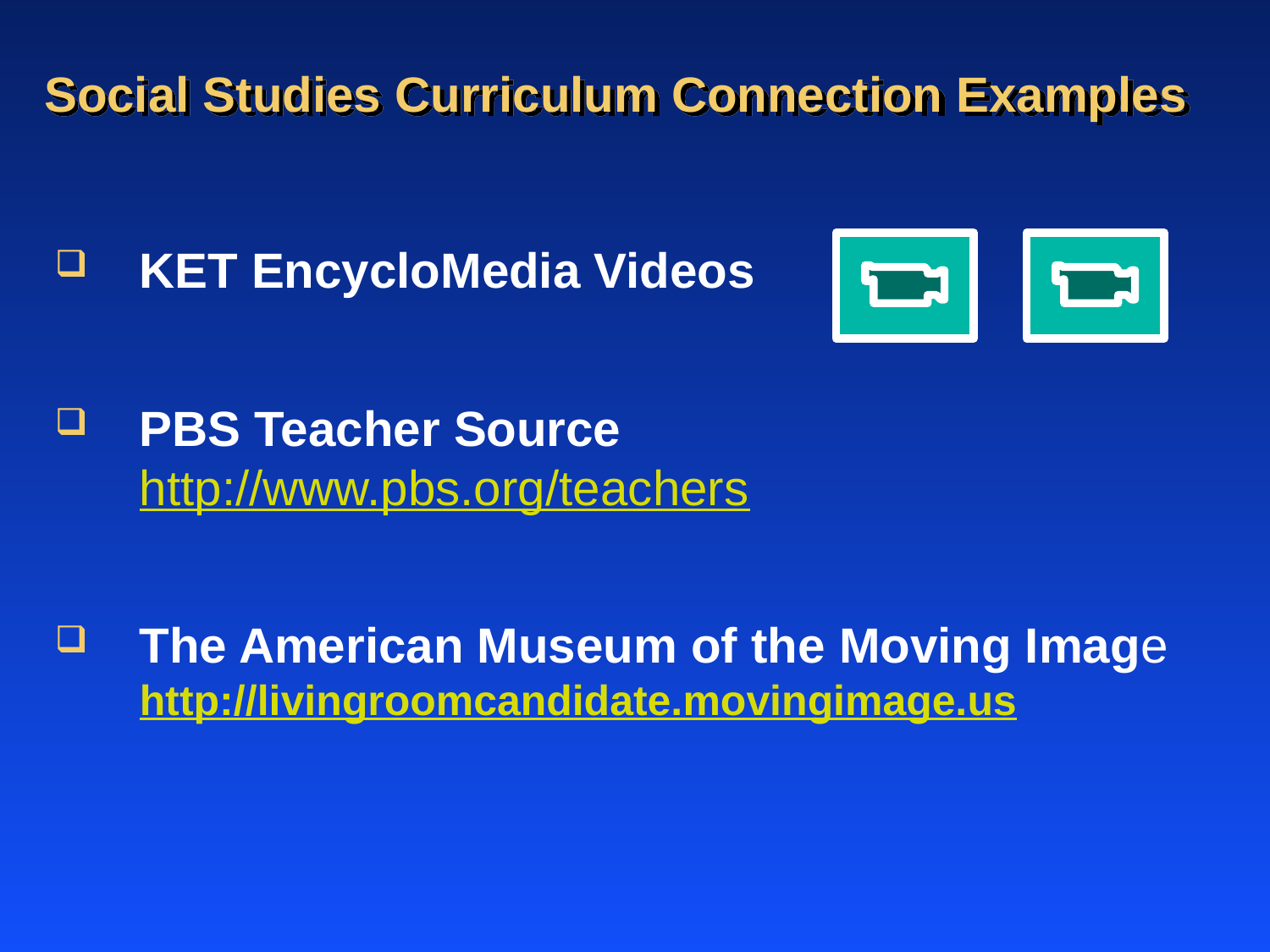

# Social Studies Curriculum Connection Examples
KET EncycloMedia Videos

PBS Teacher Source
http://www.pbs.org/teachers

The American Museum of the Moving Image     http://livingroomcandidate.movingimage.us